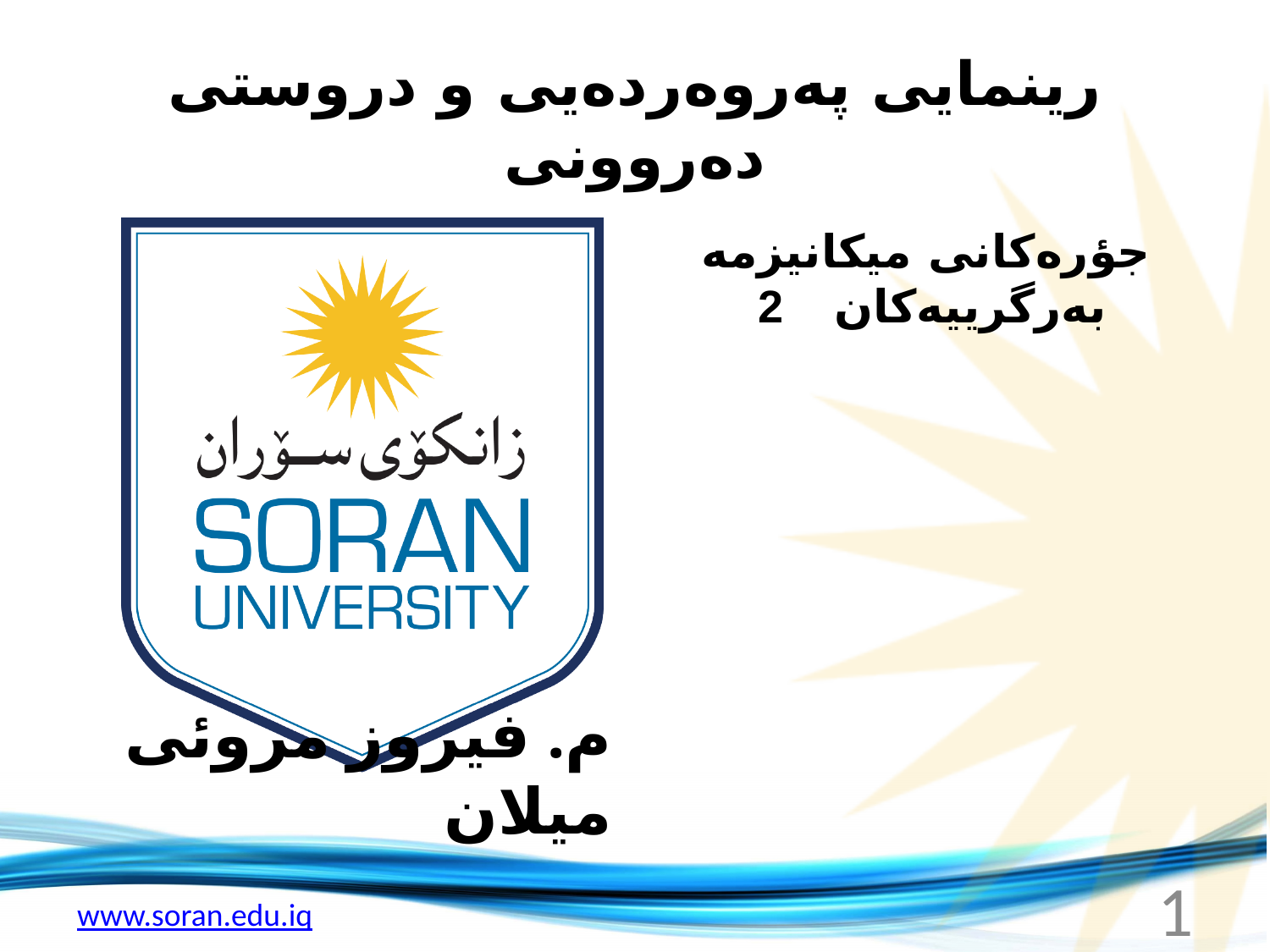

# رينمايى په‌روه‌رده‌يى و دروستى ده‌روونى
جؤره‌كانى ميكانيزمه‌ به‌رگرييه‌كان    2

م. فیروز مروئی میلان
1